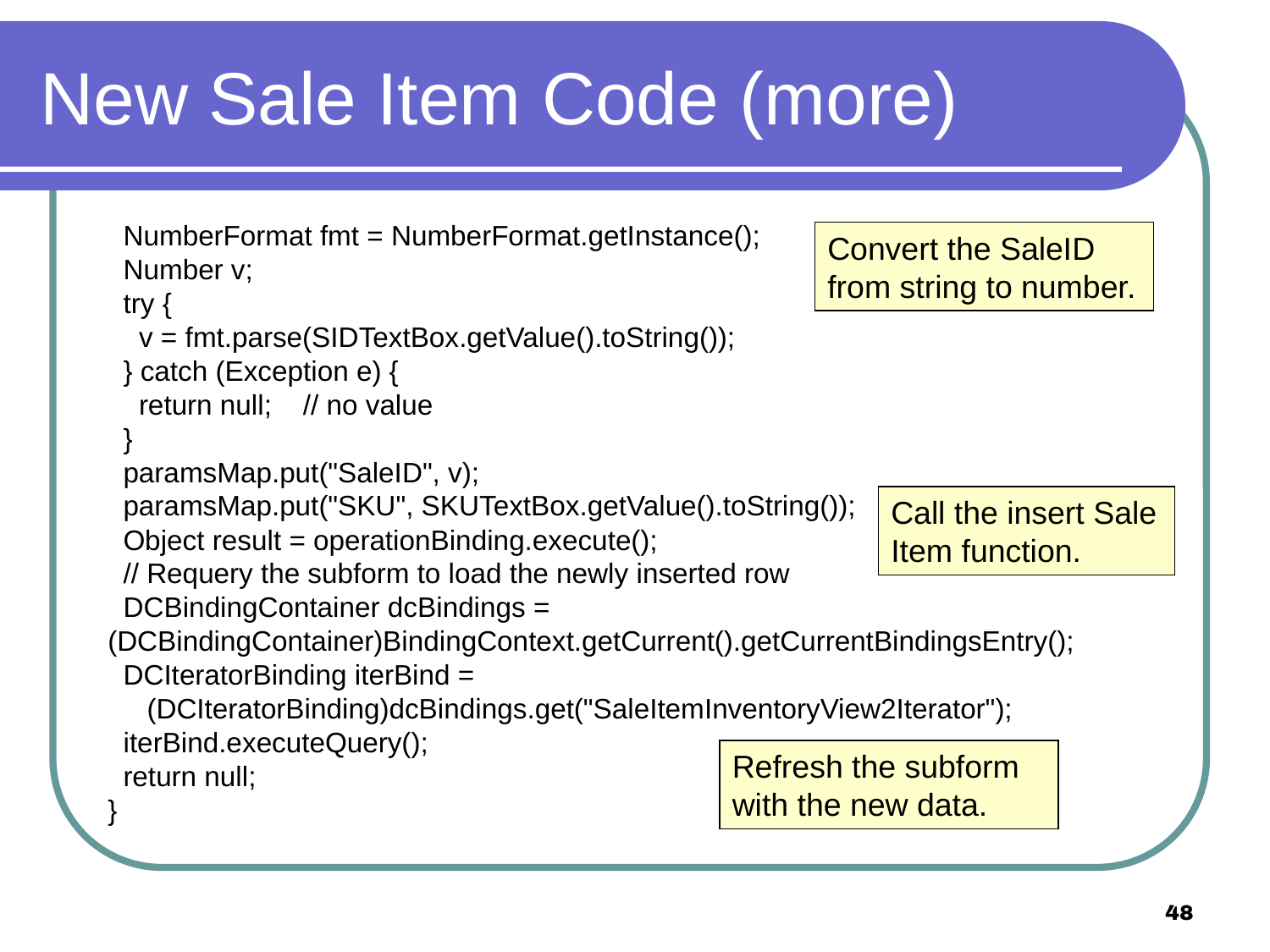

# New Sale Item Code (more)
  NumberFormat fmt = NumberFormat.getInstance();
  Number v;
  try {
    v = fmt.parse(SIDTextBox.getValue().toString());
  } catch (Exception e) {
    return null;    // no value
  }
  paramsMap.put("SaleID", v);
  paramsMap.put("SKU", SKUTextBox.getValue().toString());
  Object result = operationBinding.execute();
  // Requery the subform to load the newly inserted row
  DCBindingContainer dcBindings =
(DCBindingContainer)BindingContext.getCurrent().getCurrentBindingsEntry();
  DCIteratorBinding iterBind =
     (DCIteratorBinding)dcBindings.get("SaleItemInventoryView2Iterator");
  iterBind.executeQuery();
  return null;
}
Convert the SaleID from string to number.
Call the insert Sale Item function.
Refresh the subform with the new data.
48